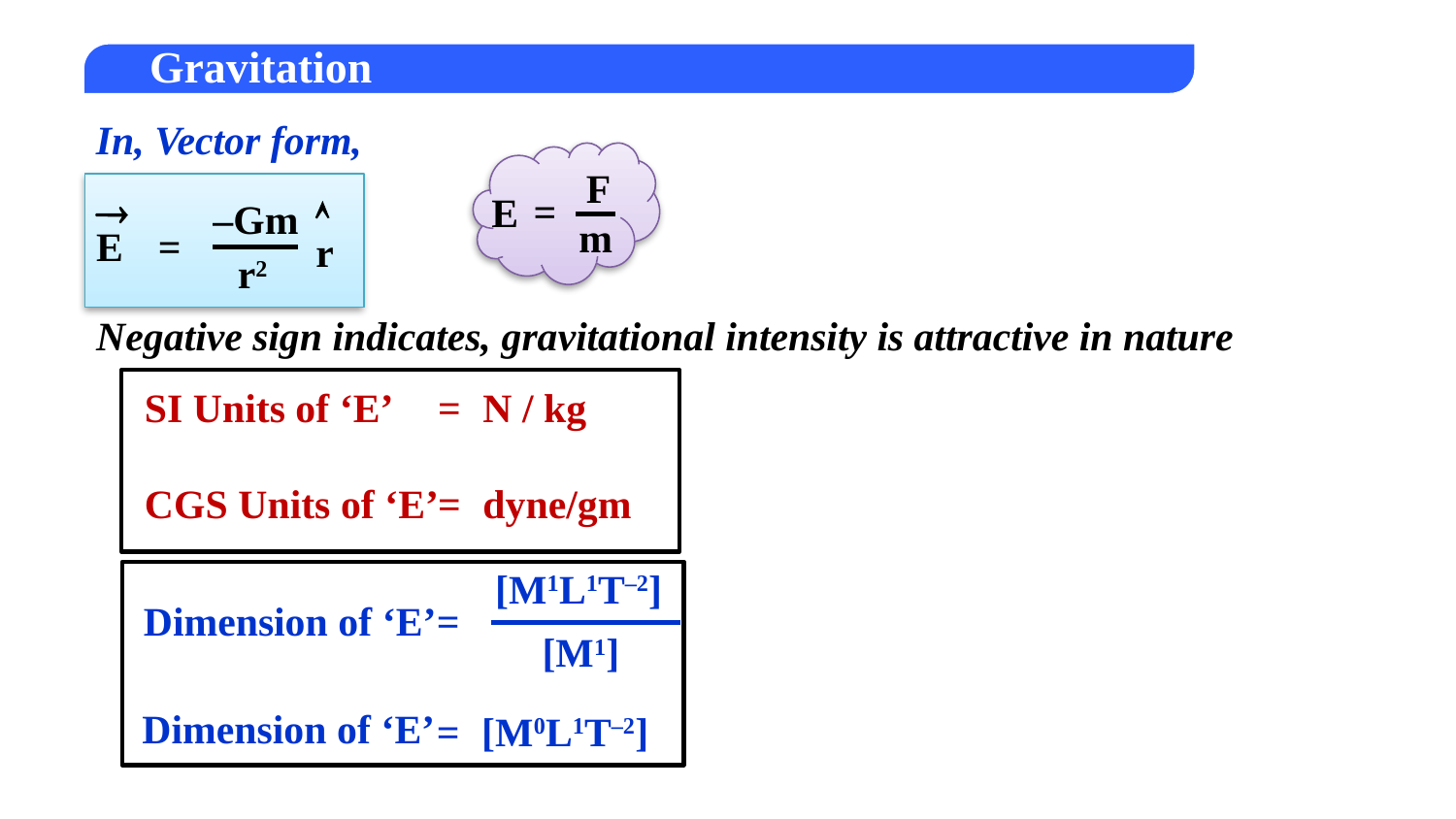

In, Vector form,

F
=
E
m

→
E
–Gm
∧
r
r2
=
Negative sign indicates, gravitational intensity is attractive in nature

SI Units of ‘E’
=
N / kg
CGS Units of ‘E’
=
dyne/gm
[M1L1T–2]
[M1]

Dimension of ‘E’
=
Dimension of ‘E’
=
[M0L1T–2]